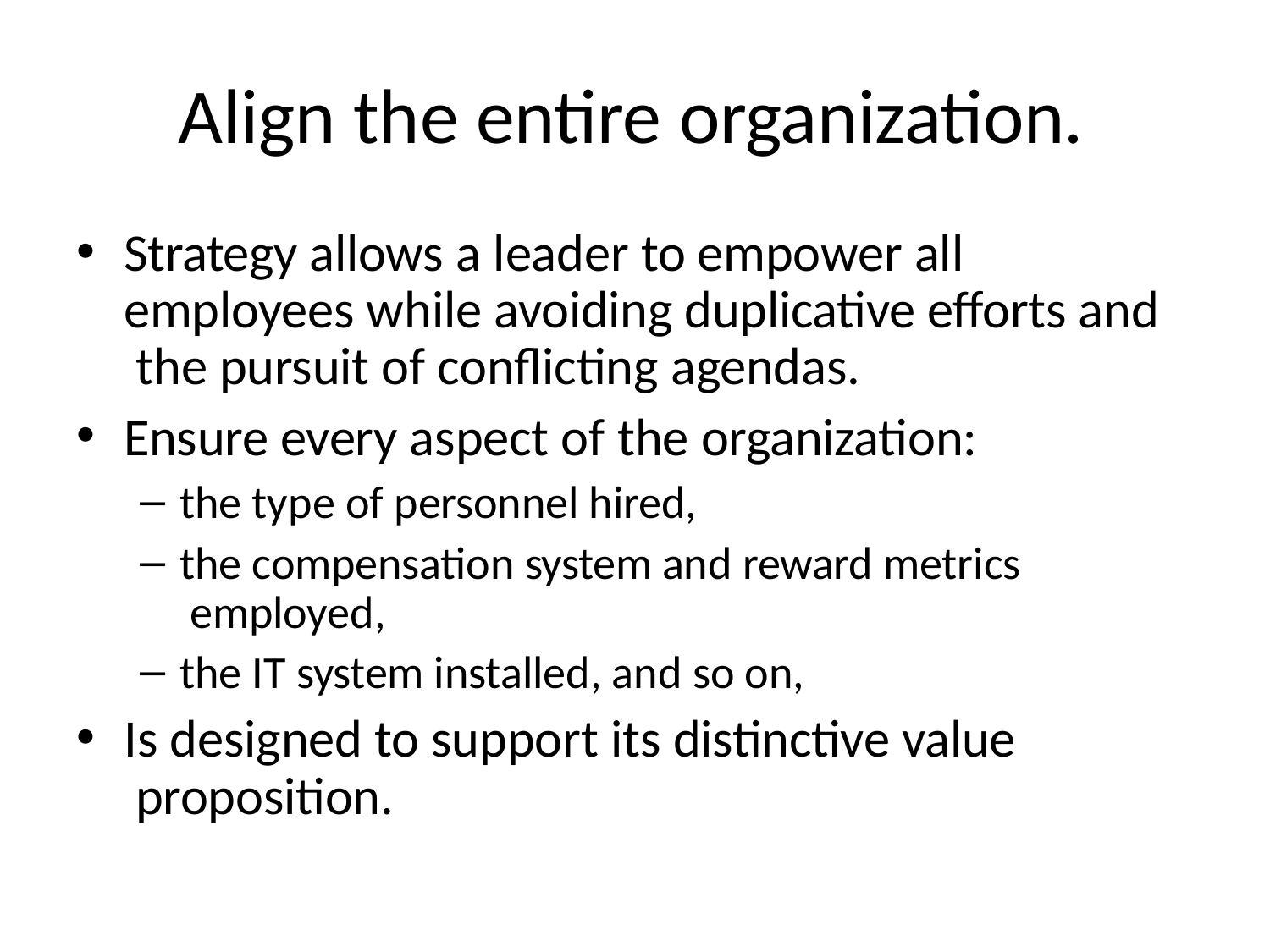

# Align the entire organization.
Strategy allows a leader to empower all  employees while avoiding duplicative efforts and  the pursuit of conflicting agendas.
Ensure every aspect of the organization:
the type of personnel hired,
the compensation system and reward metrics  employed,
the IT system installed, and so on,
Is designed to support its distinctive value  proposition.